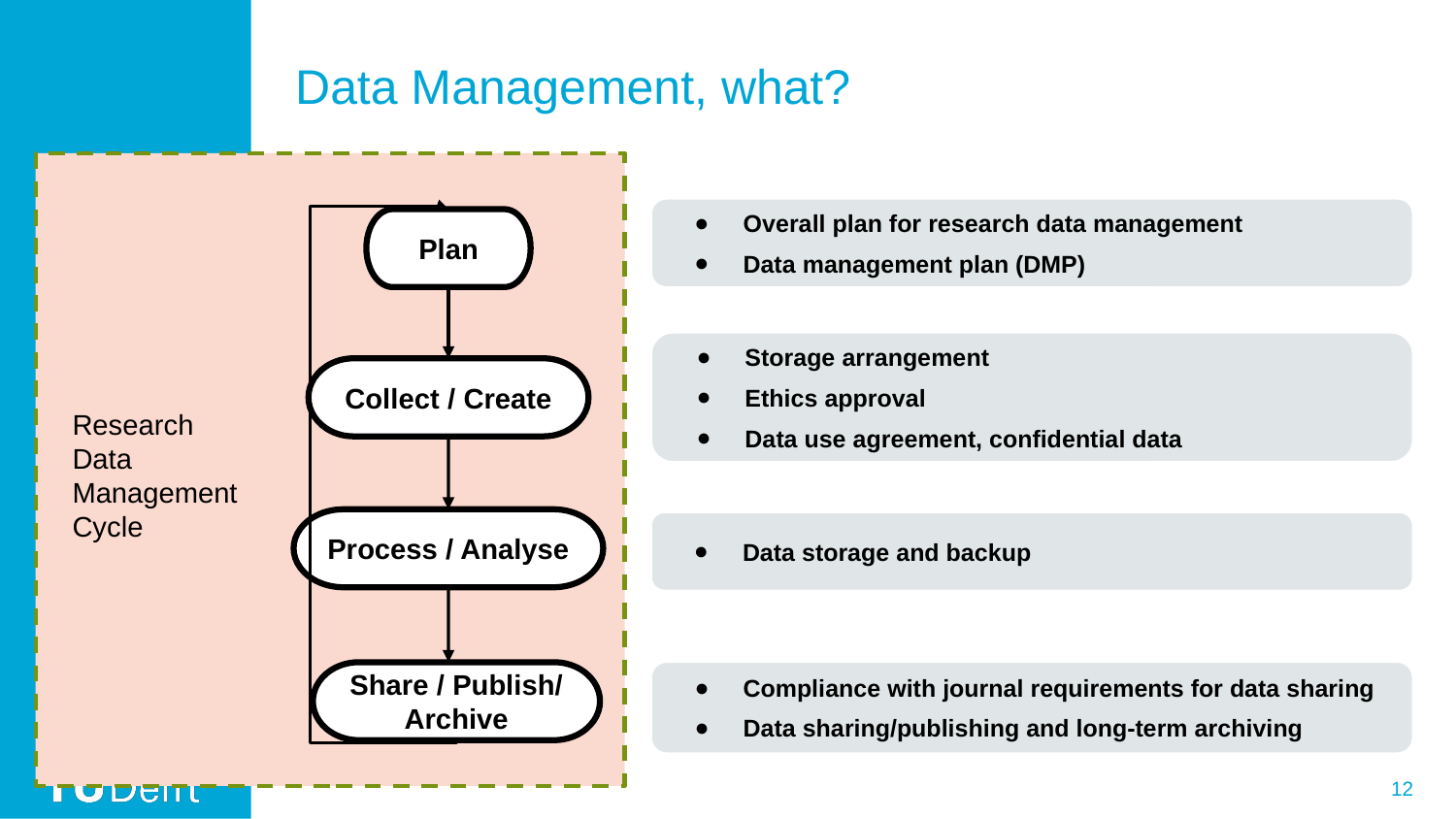

# Data Management, what?

Overall plan for research data management
Data management plan (DMP)
Plan
Storage arrangement
Ethics approval
Data use agreement, confidential data
Collect / Create
Research Data Management Cycle
Process / Analyse
Data storage and backup
Share / Publish/ Archive
Compliance with journal requirements for data sharing
Data sharing/publishing and long-term archiving